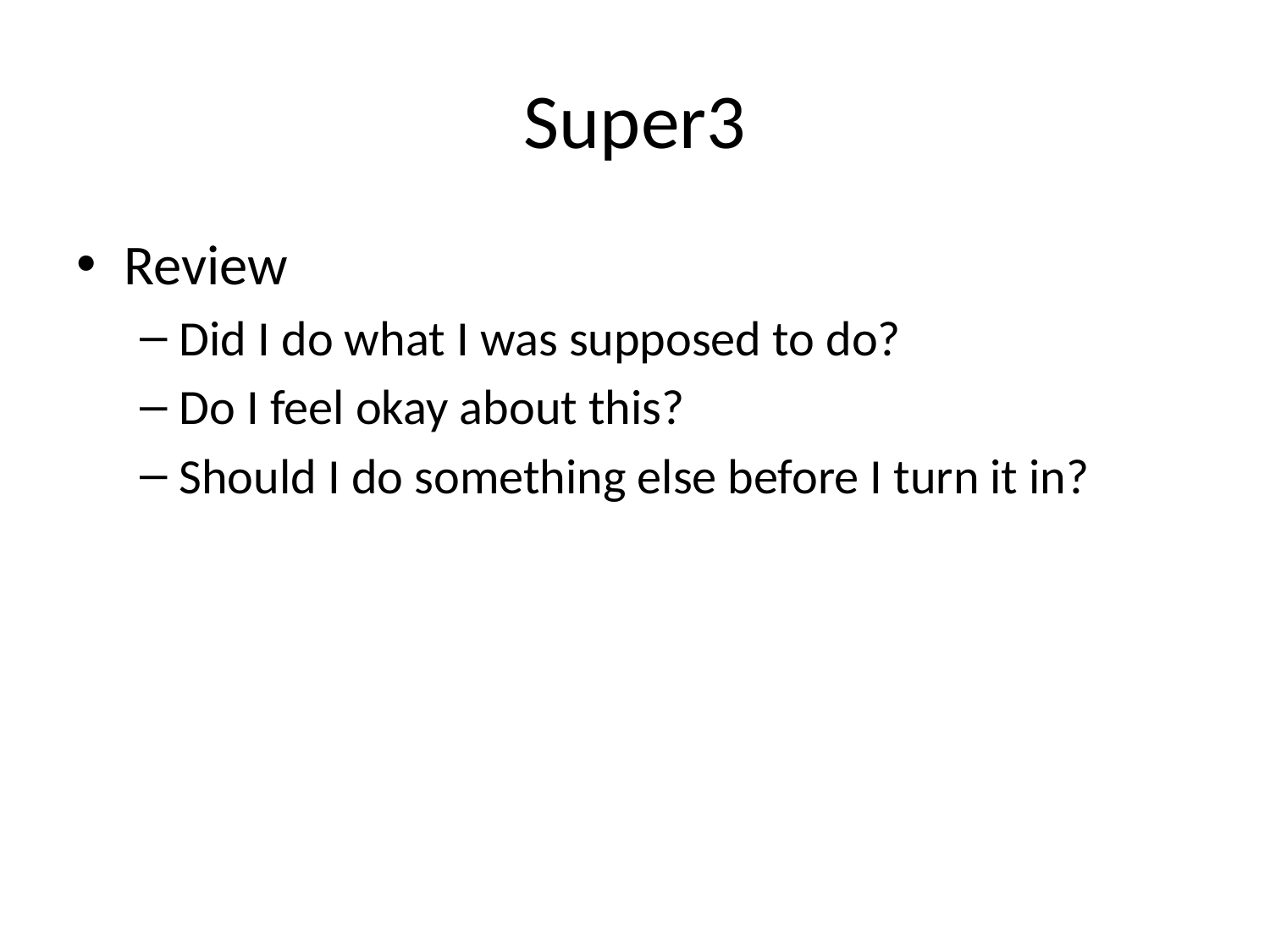

# Super3
Review
Did I do what I was supposed to do?
Do I feel okay about this?
Should I do something else before I turn it in?